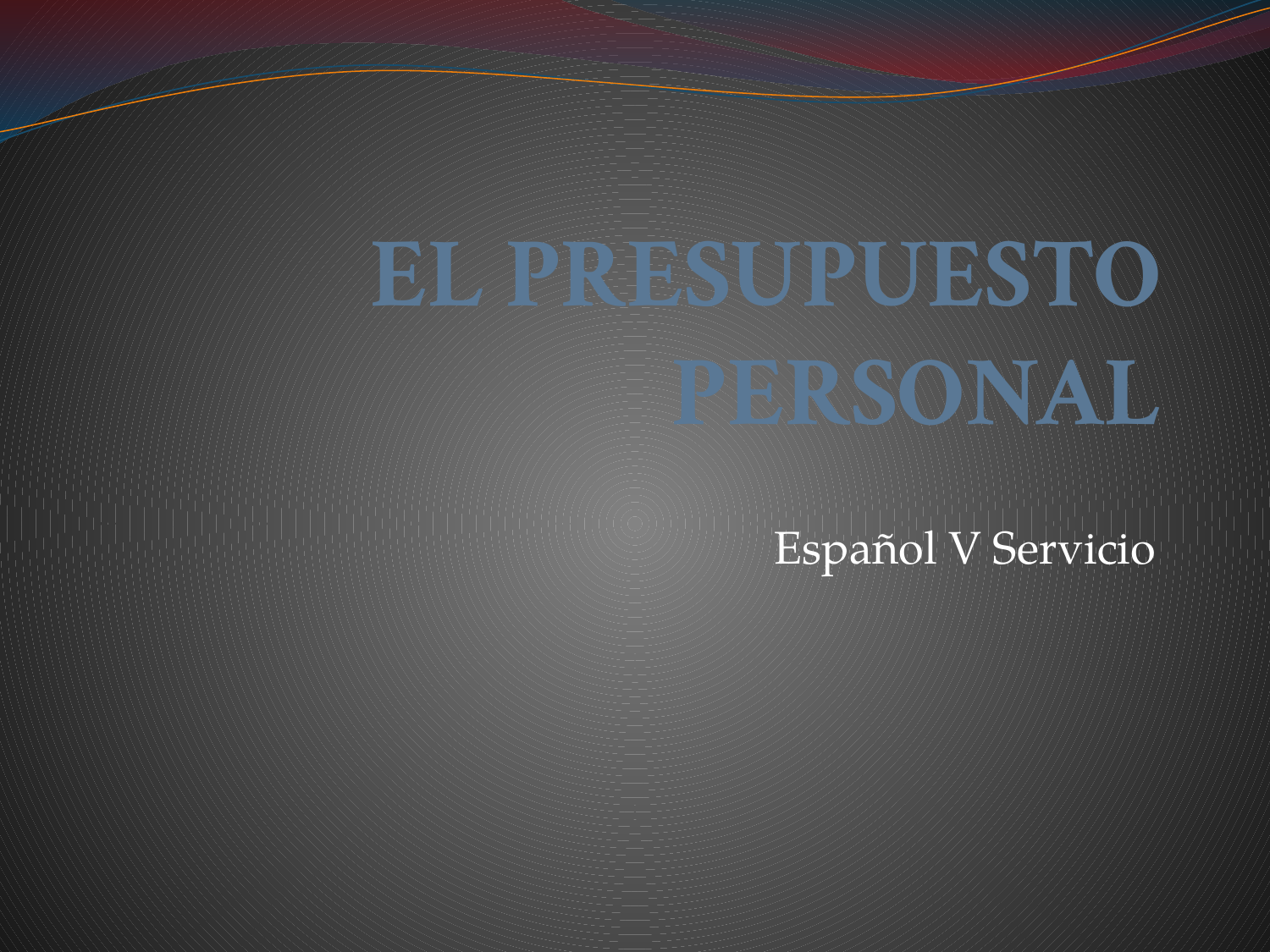

# EL PRESUPUESTO PERSONAL

Español V Servicio